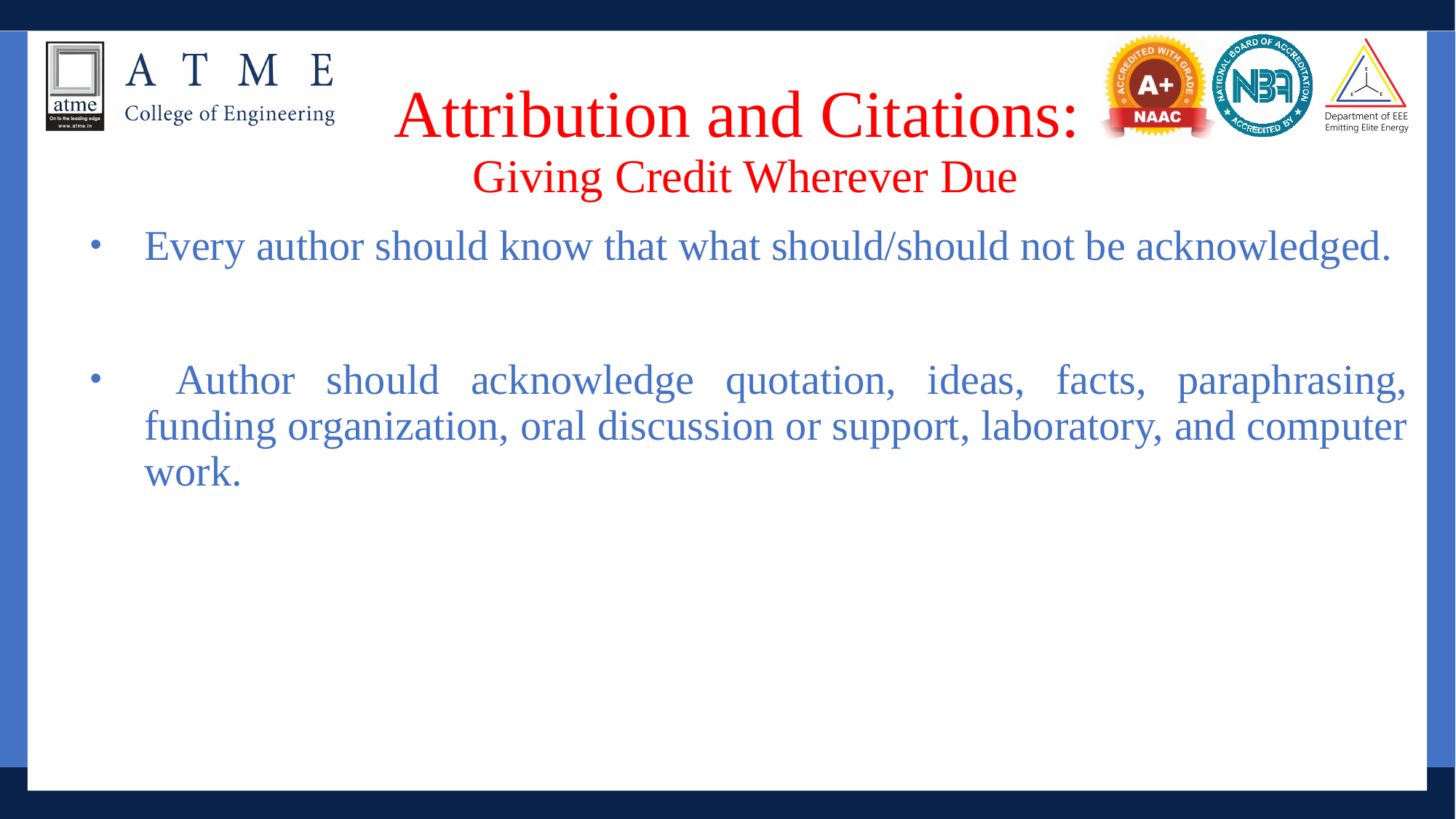

# Attribution and Citations: Giving Credit Wherever Due
Every author should know that what should/should not be acknowledged.

 Author should acknowledge quotation, ideas, facts, paraphrasing, funding organization, oral discussion or support, laboratory, and computer work.